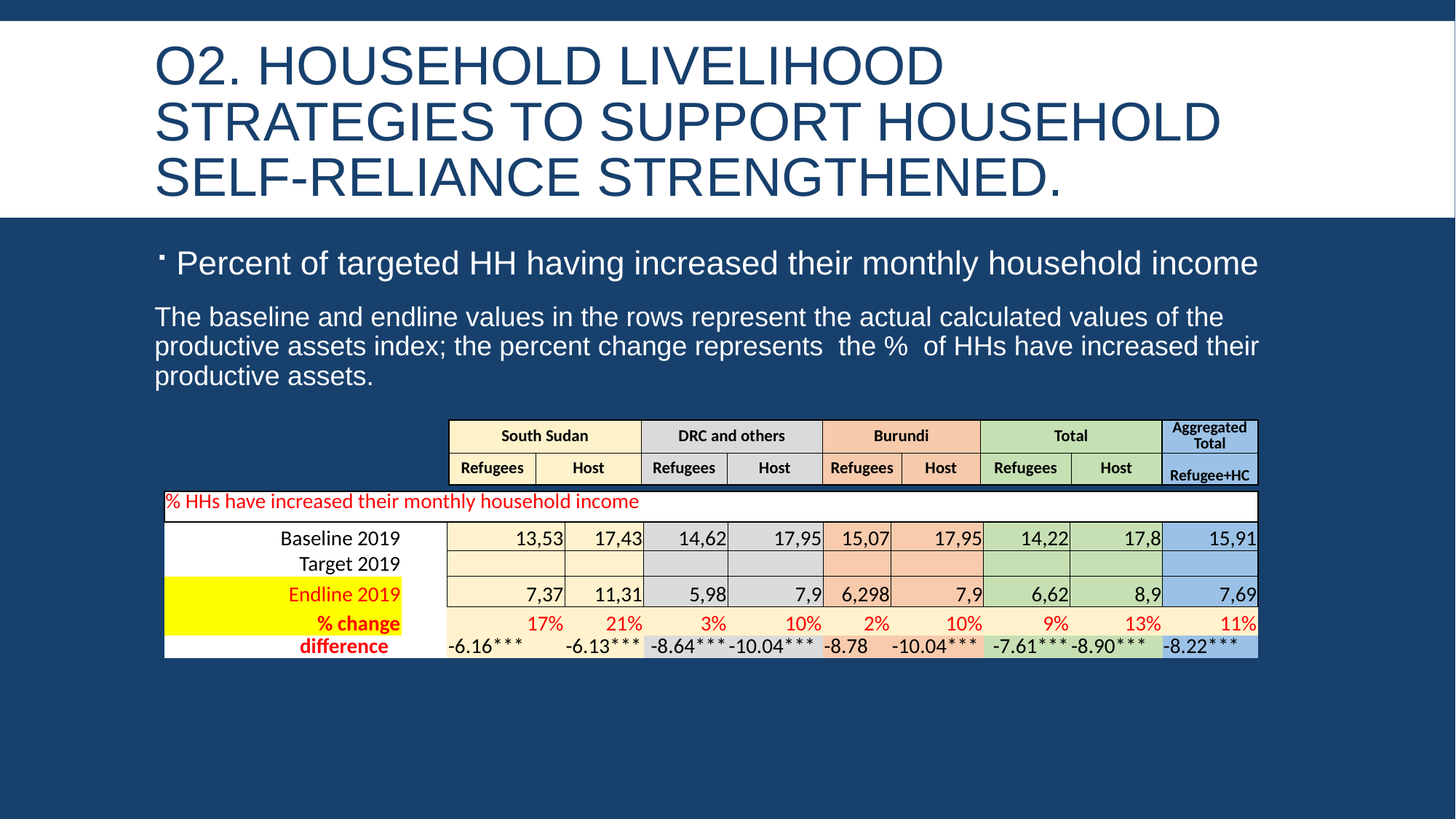

# O2. Household livelihood strategies to support household self-reliance strengthened.
Percent of targeted HH having increased their monthly household income
The baseline and endline values in the rows represent the actual calculated values of the productive assets index; the percent change represents  the %  of HHs have increased their productive assets.

| South Sudan |  | DRC and others |  | Burundi |  | Total |  | Aggregated Total |
| --- | --- | --- | --- | --- | --- | --- | --- | --- |
| Refugees | Host | Refugees | Host | Refugees | Host | Refugees | Host | Refugee+HC |
| % HHs have increased their monthly household income |  |  |  |  |  |  |  |  |  |  |  |  |
| --- | --- | --- | --- | --- | --- | --- | --- | --- | --- | --- | --- | --- |
| Baseline 2019 |  |  |  | 13,53 | 17,43 | 14,62 | 17,95 | 15,07 | 17,95 | 14,22 | 17,8 | 15,91 |
| Target 2019 |  |  |  |  |  |  |  |  |  |  |  |  |
| Endline 2019 |  |  |  | 7,37 | 11,31 | 5,98 | 7,9 | 6,298 | 7,9 | 6,62 | 8,9 | 7,69 |
|  |  | % change |  | 17% | 21% | 3% | 10% | 2% | 10% | 9% | 13% | 11% |
|  |  | difference |  | -6.16\*\*\* | -6.13\*\*\* | -8.64\*\*\* | -10.04\*\*\* | -8.78 | -10.04\*\*\* | -7.61\*\*\* | -8.90\*\*\* | -8.22\*\*\* |